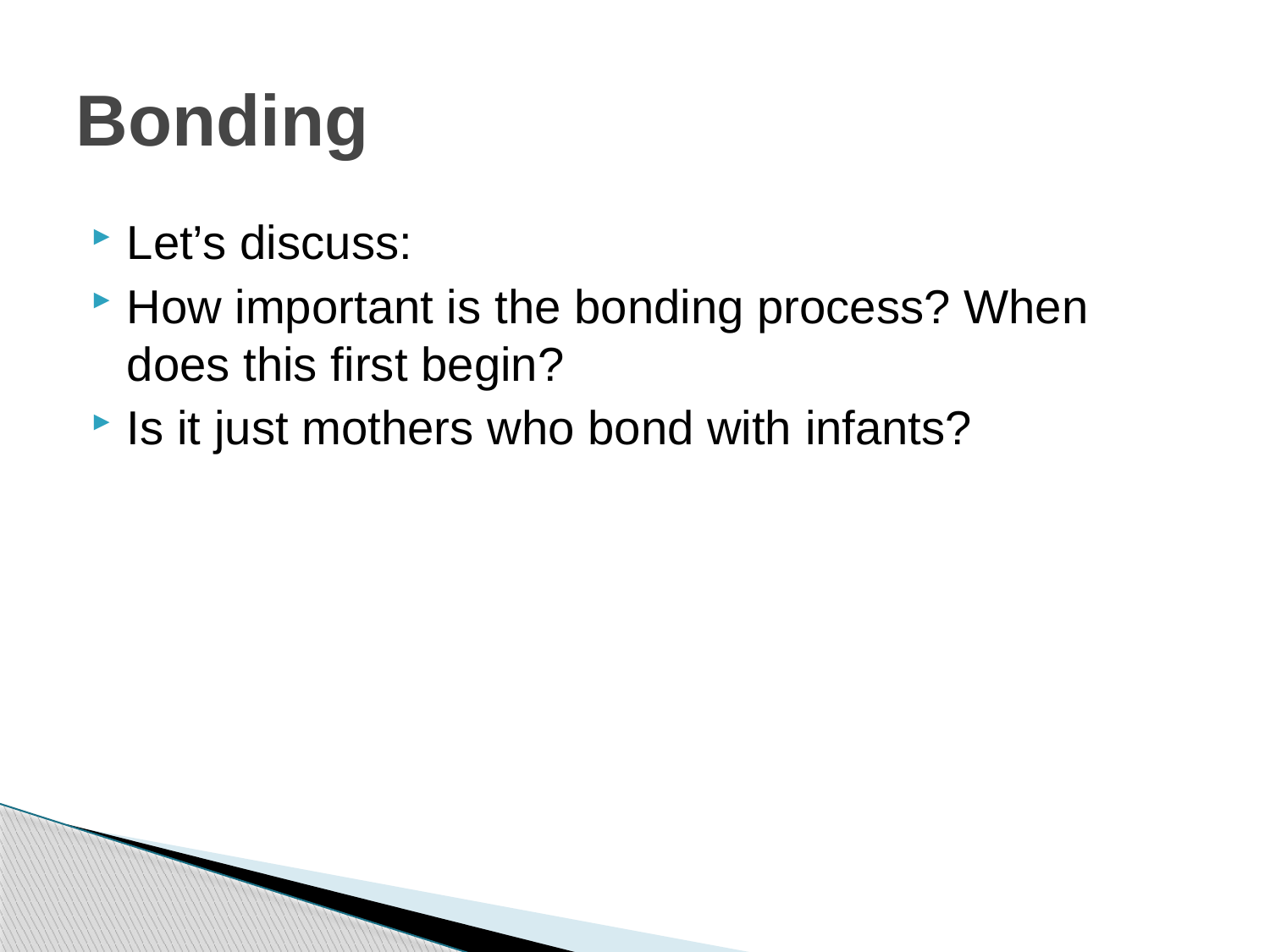

# Bonding
Let’s discuss:
How important is the bonding process? When does this first begin?
Is it just mothers who bond with infants?